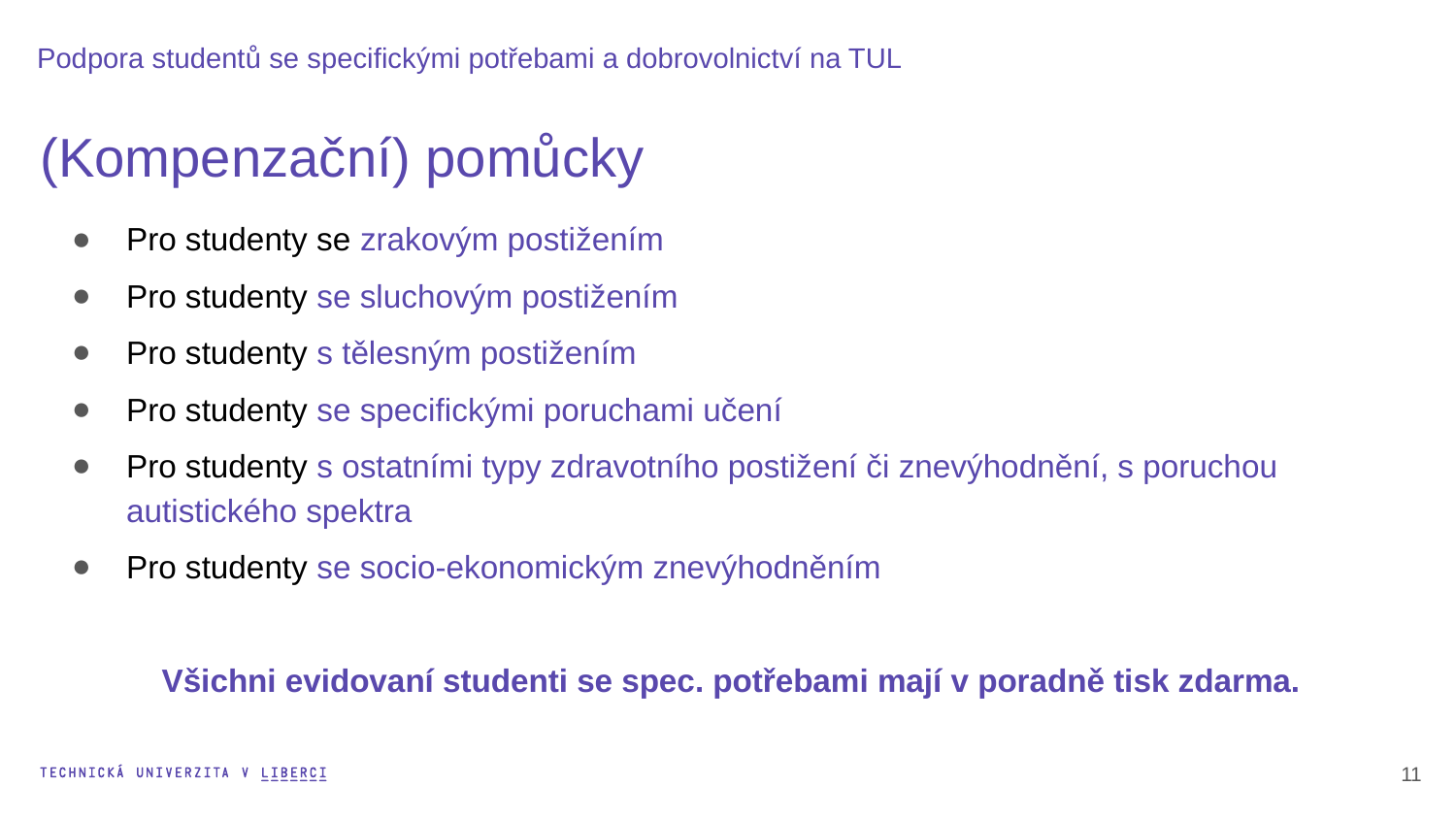

Podpora studentů se specifickými potřebami a dobrovolnictví na TUL
(Kompenzační) pomůcky

Pro studenty se zrakovým postižením
Pro studenty se sluchovým postižením
Pro studenty s tělesným postižením
Pro studenty se specifickými poruchami učení
Pro studenty s ostatními typy zdravotního postižení či znevýhodnění, s poruchou autistického spektra
Pro studenty se socio-ekonomickým znevýhodněním

Všichni evidovaní studenti se spec. potřebami mají v poradně tisk zdarma.

11